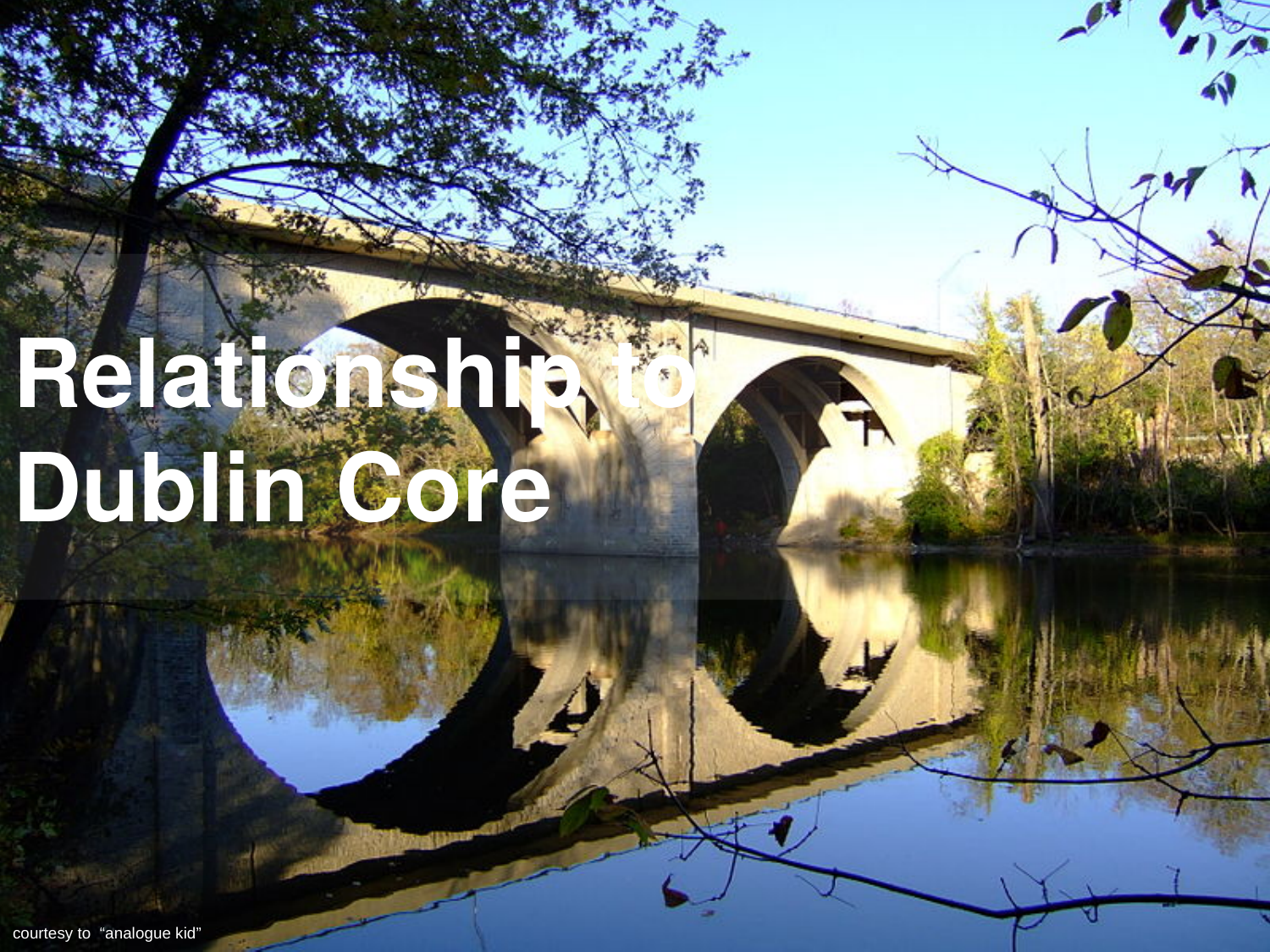

Relationship to Dublin Core
courtesy to  “analogue kid”